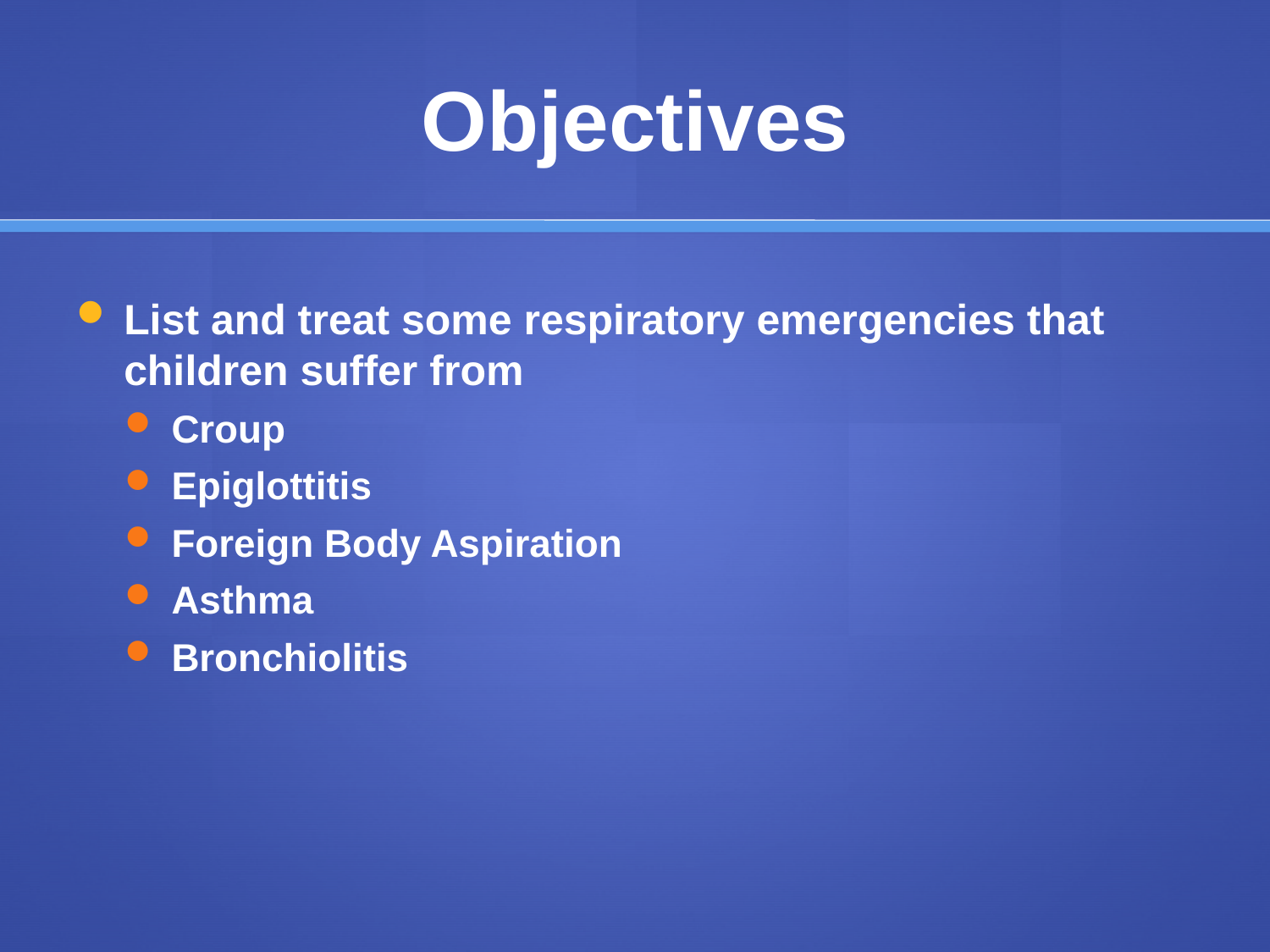

# Objectives
List and treat some respiratory emergencies that children suffer from
Croup
Epiglottitis
Foreign Body Aspiration
Asthma
Bronchiolitis